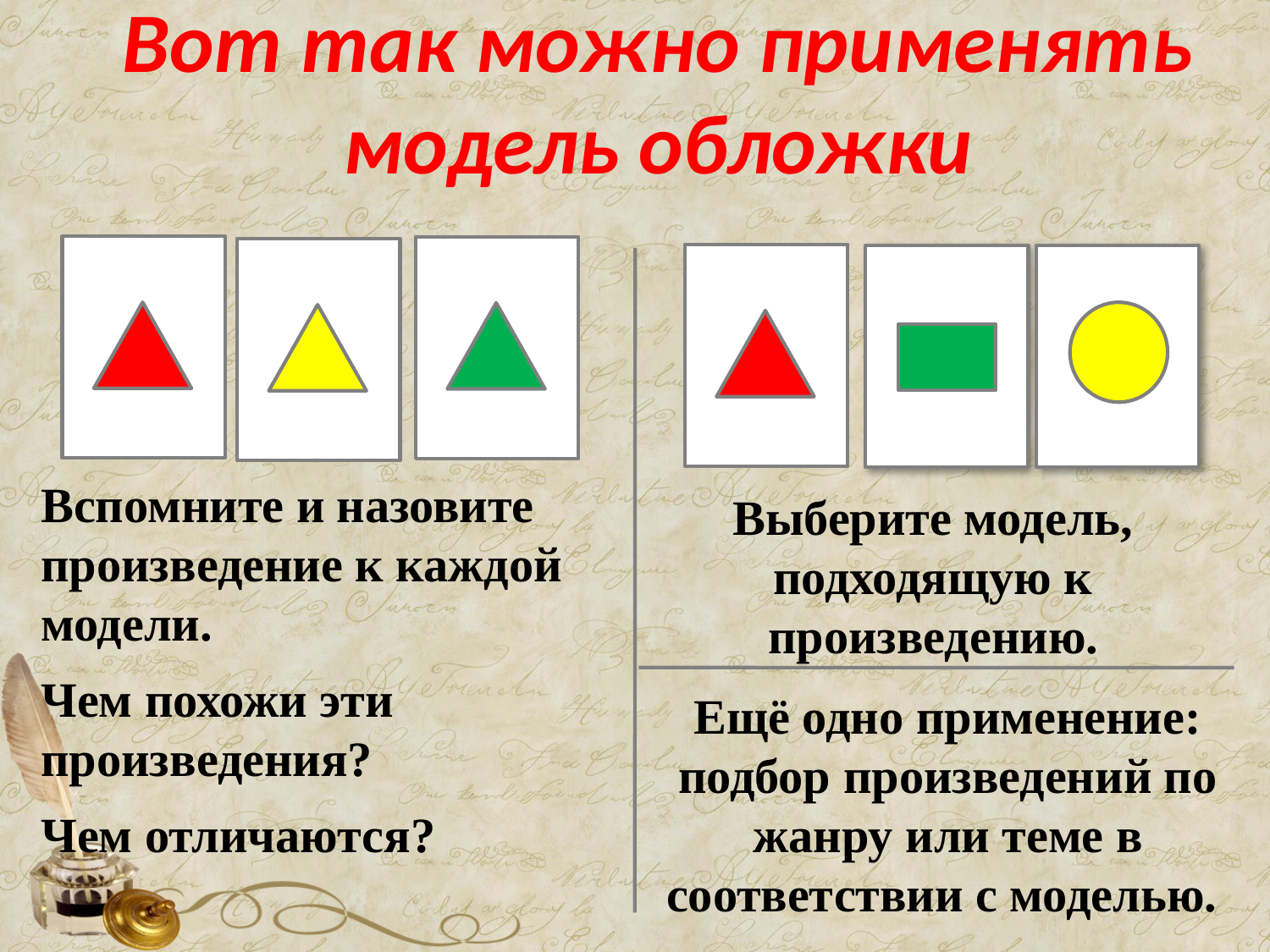

# Вот так можно применять модель обложки

Вспомните и назовите произведение к каждой модели.

Чем похожи эти произведения?

Чем отличаются?
Выберите модель, подходящую к произведению.
Ещё одно применение: подбор произведений по жанру или теме в соответствии с моделью.